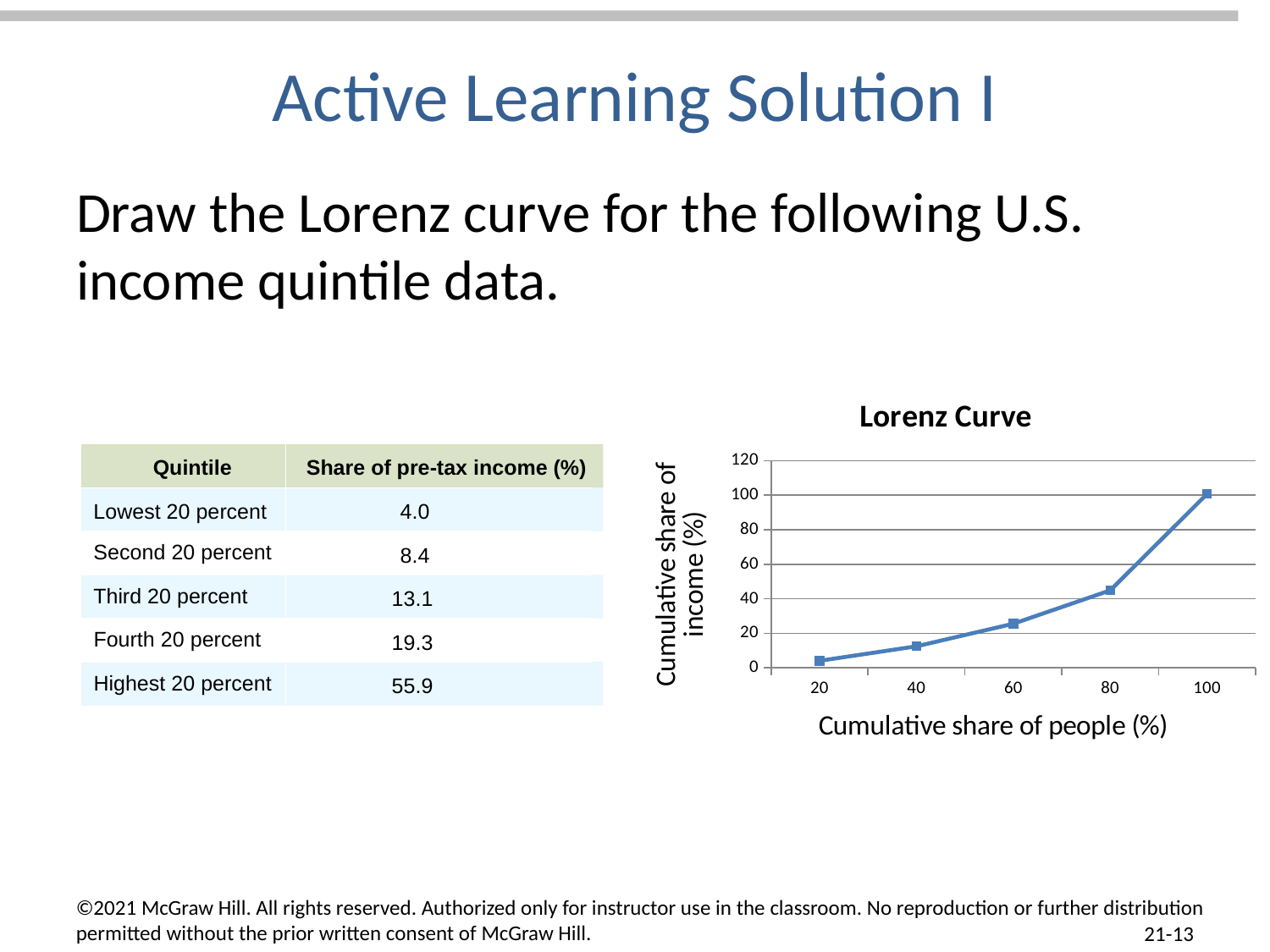

# Active Learning Solution I
Draw the Lorenz curve for the following U.S. income quintile data.

### Chart:

| Category |  |
|---|---|
| 20 | 4.0 |
| 40 | 12.4 |
| 60 | 25.5 |
| 80 | 44.8 |
| 100 | 100.69999999999999 |

Share of pre-tax income (%)
Quintile

Lowest 20 percent
4.0

Second 20 percent
8.4

Third 20 percent
13.1

Fourth 20 percent
19.3

Highest 20 percent
55.9